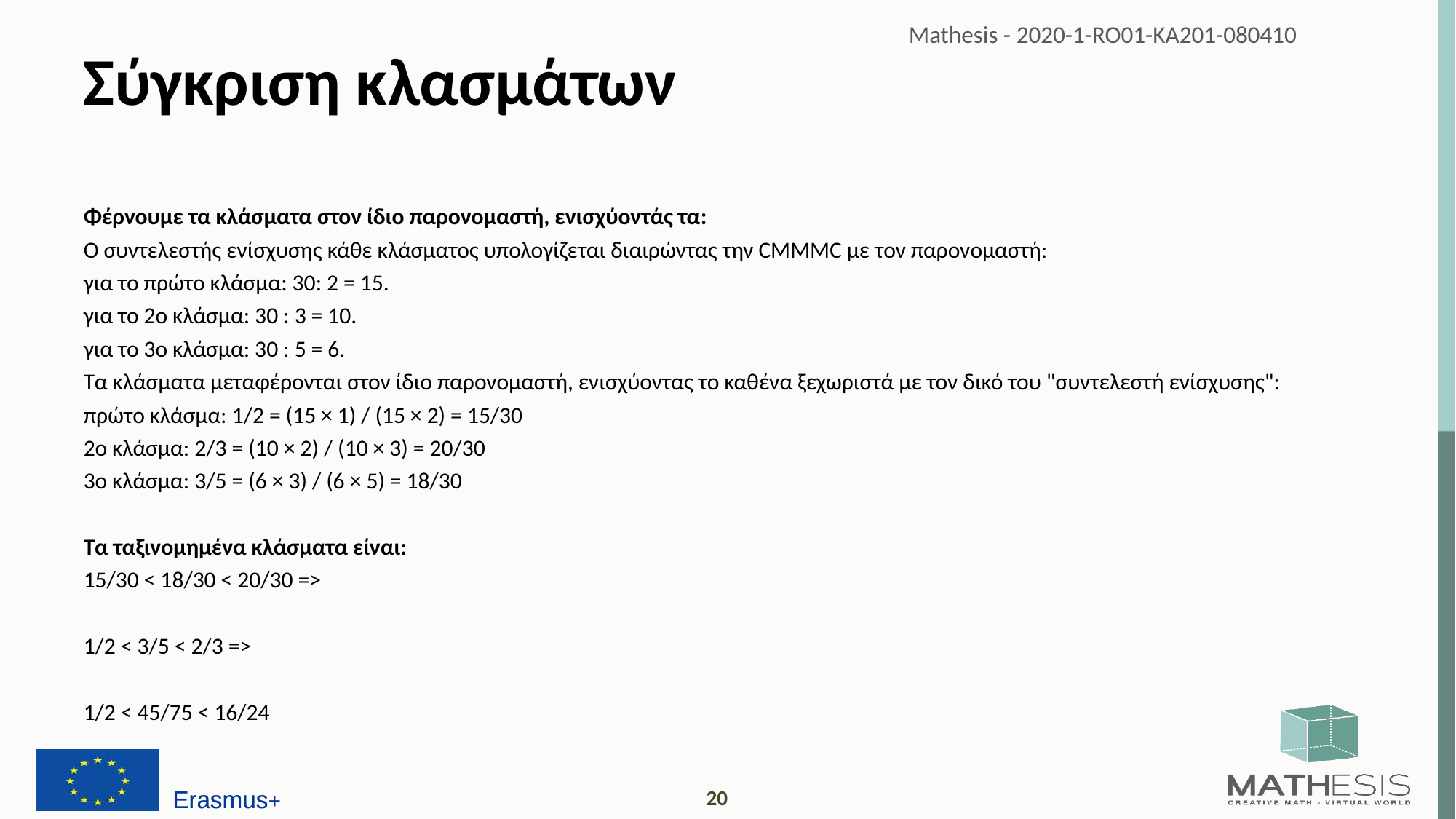

# Σύγκριση κλασμάτων

Φέρνουμε τα κλάσματα στον ίδιο παρονομαστή, ενισχύοντάς τα:
Ο συντελεστής ενίσχυσης κάθε κλάσματος υπολογίζεται διαιρώντας την CMMMC με τον παρονομαστή:
για το πρώτο κλάσμα: 30: 2 = 15.
για το 2ο κλάσμα: 30 : 3 = 10.
για το 3ο κλάσμα: 30 : 5 = 6.
Τα κλάσματα μεταφέρονται στον ίδιο παρονομαστή, ενισχύοντας το καθένα ξεχωριστά με τον δικό του "συντελεστή ενίσχυσης":
πρώτο κλάσμα: 1/2 = (15 × 1) / (15 × 2) = 15/30
2ο κλάσμα: 2/3 = (10 × 2) / (10 × 3) = 20/30
3ο κλάσμα: 3/5 = (6 × 3) / (6 × 5) = 18/30

Τα ταξινομημένα κλάσματα είναι:
15/30 < 18/30 < 20/30 =>

1/2 < 3/5 < 2/3 =>

1/2 < 45/75 < 16/24